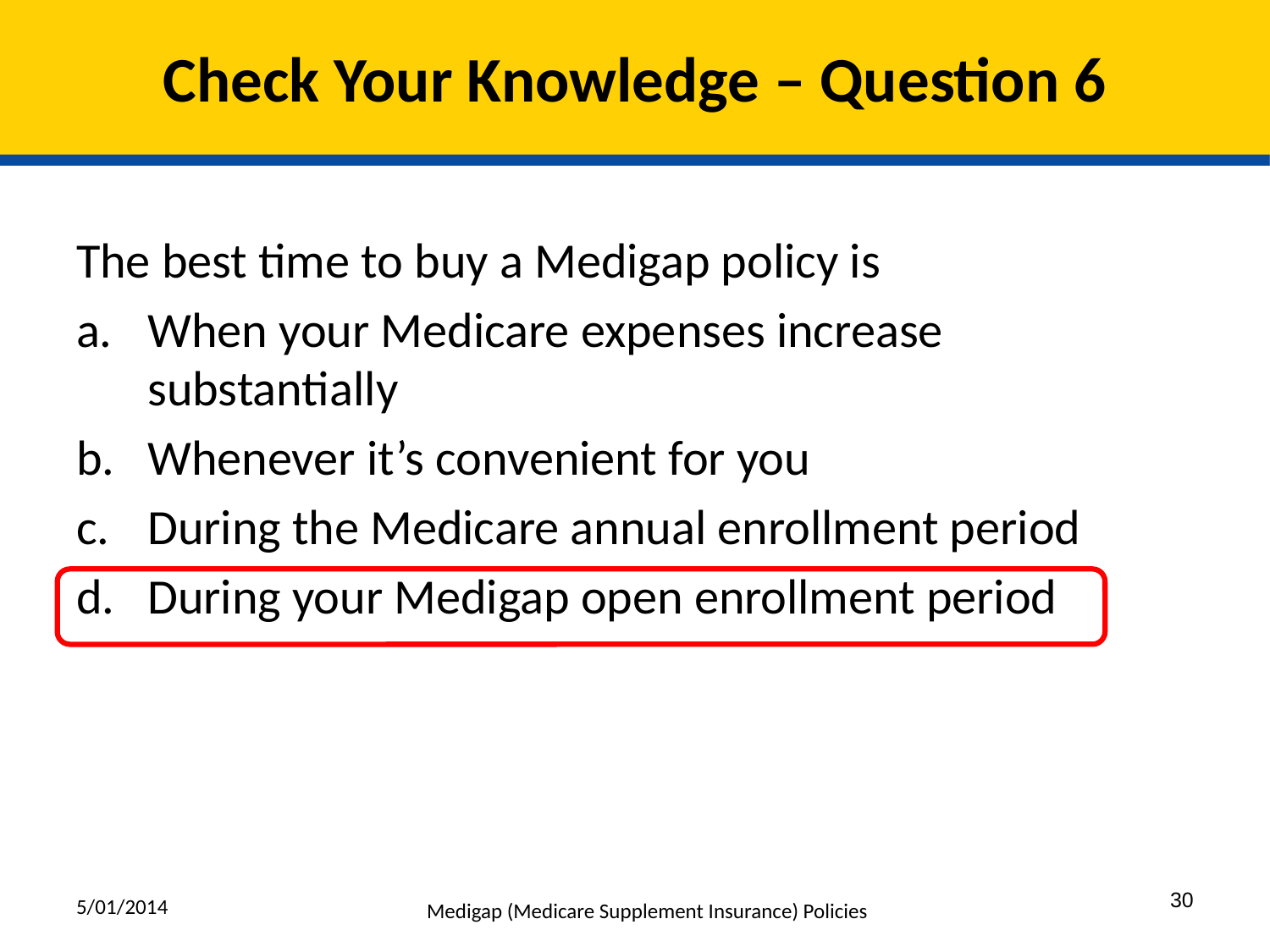

# Check Your Knowledge – Question 6
The best time to buy a Medigap policy is
When your Medicare expenses increase substantially
Whenever it’s convenient for you
During the Medicare annual enrollment period
During your Medigap open enrollment period

5/01/2014
30
Medigap (Medicare Supplement Insurance) Policies